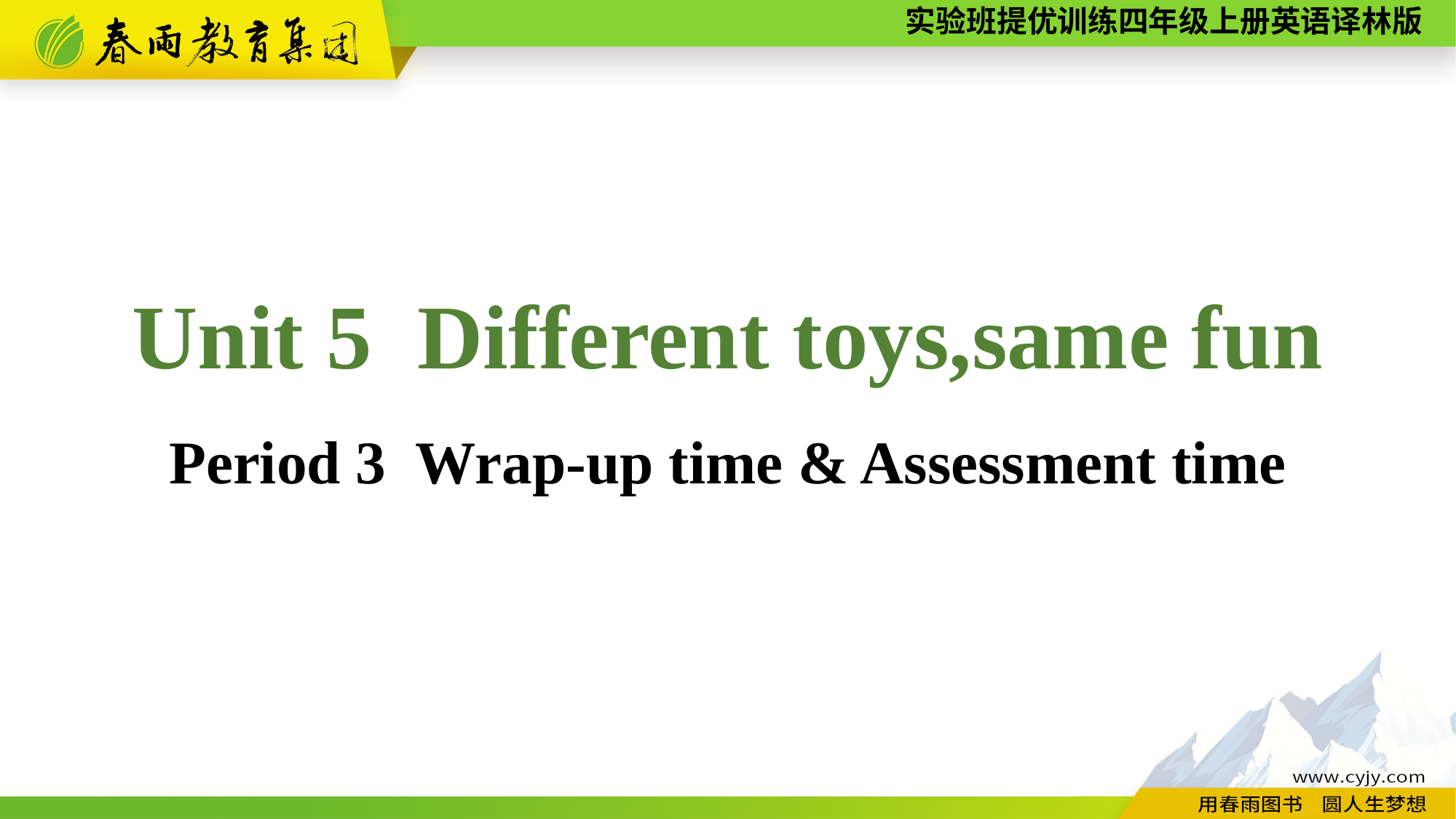

Unit 5  Different toys,same fun
Period 3  Wrap-up time & Assessment time